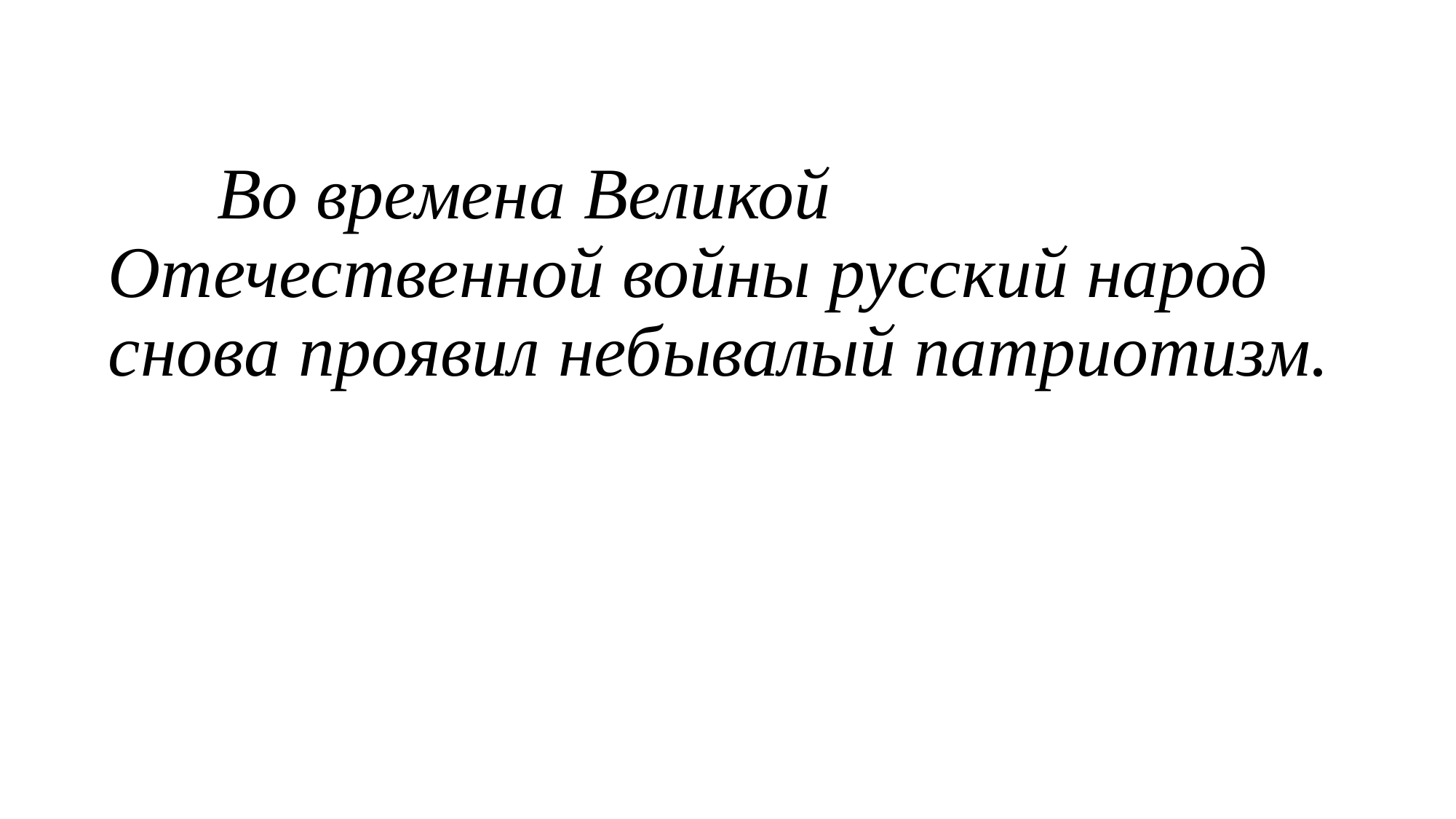

Во времена Великой Отечественной войны русский народ снова проявил небывалый патриотизм.